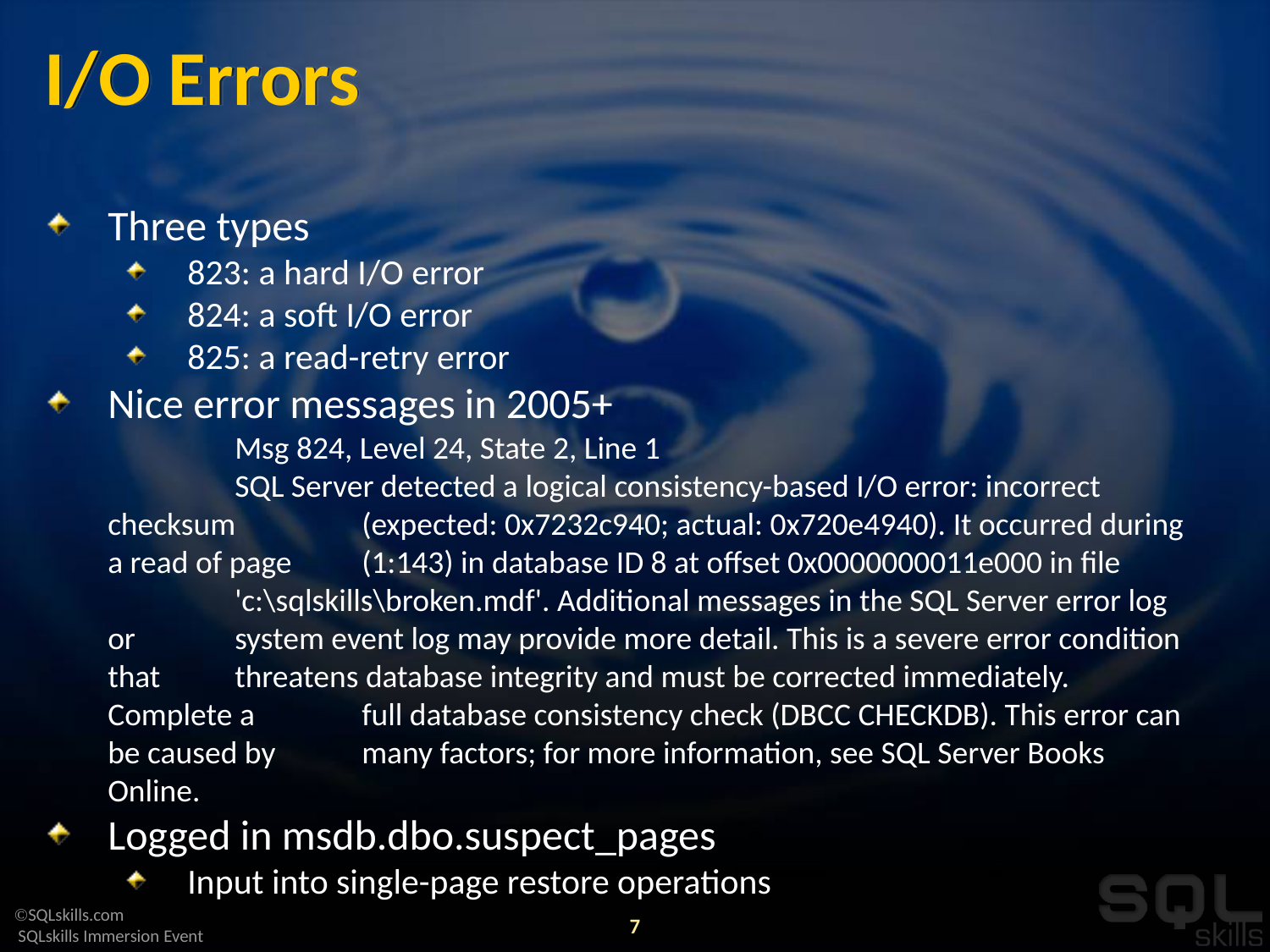

# I/O Errors
Three types
823: a hard I/O error
824: a soft I/O error
825: a read-retry error
Nice error messages in 2005+
		Msg 824, Level 24, State 2, Line 1
		SQL Server detected a logical consistency-based I/O error: incorrect checksum 	(expected: 0x7232c940; actual: 0x720e4940). It occurred during a read of page 	(1:143) in database ID 8 at offset 0x0000000011e000 in file 	'c:\sqlskills\broken.mdf'. Additional messages in the SQL Server error log or 	system event log may provide more detail. This is a severe error condition that  	threatens database integrity and must be corrected immediately. Complete a 	full database consistency check (DBCC CHECKDB). This error can be caused by 	many factors; for more information, see SQL Server Books Online.
Logged in msdb.dbo.suspect_pages
Input into single-page restore operations
7